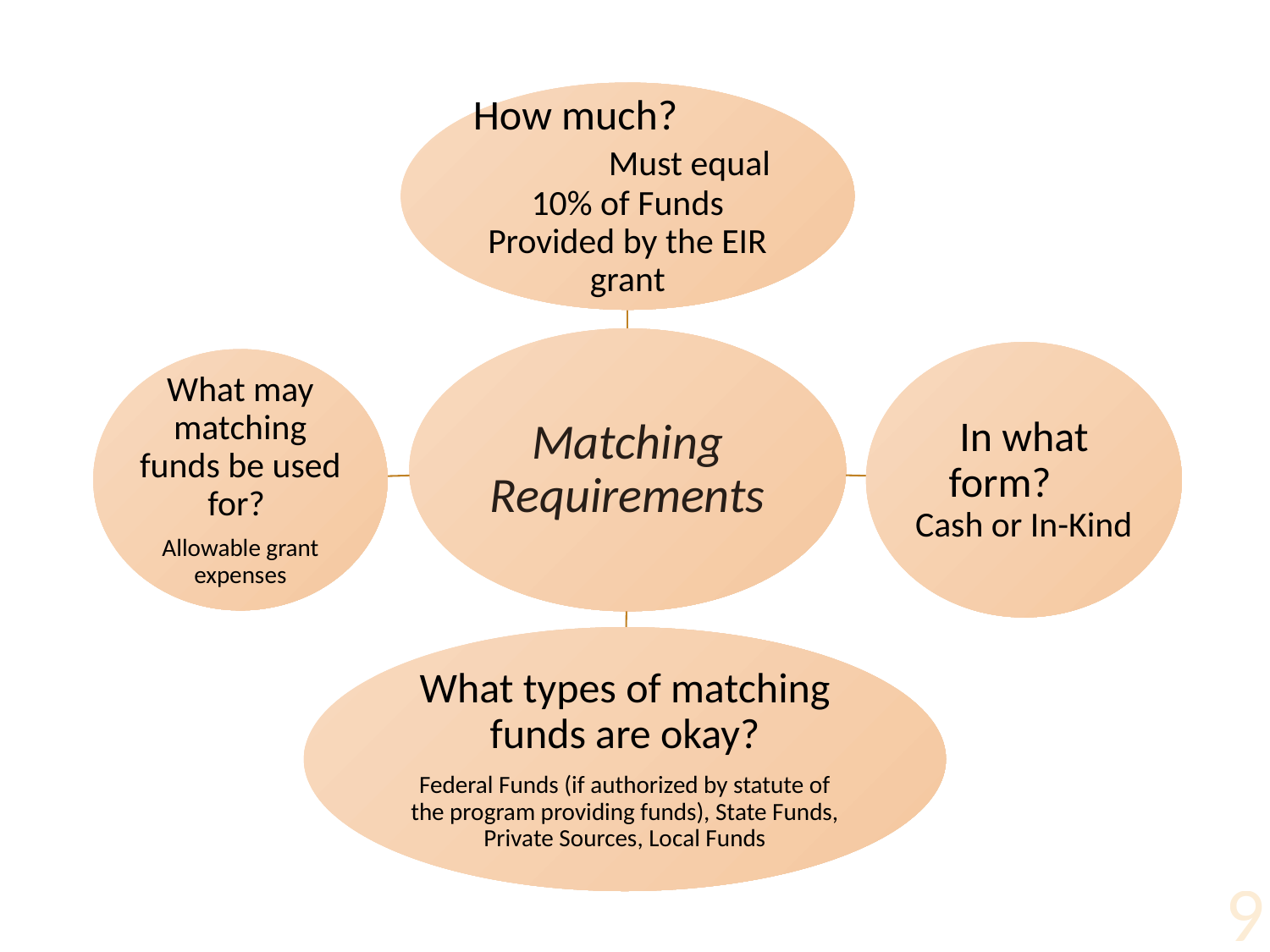

Matching Requirements

How much?                         Must equal 10% of Funds Provided by the EIR grant

In what form?      Cash or In-Kind

What types of matching funds are okay?
Federal Funds (if authorized by statute of the program providing funds), State Funds, Private Sources, Local Funds

What may matching funds be used for?
Allowable grant expenses
9